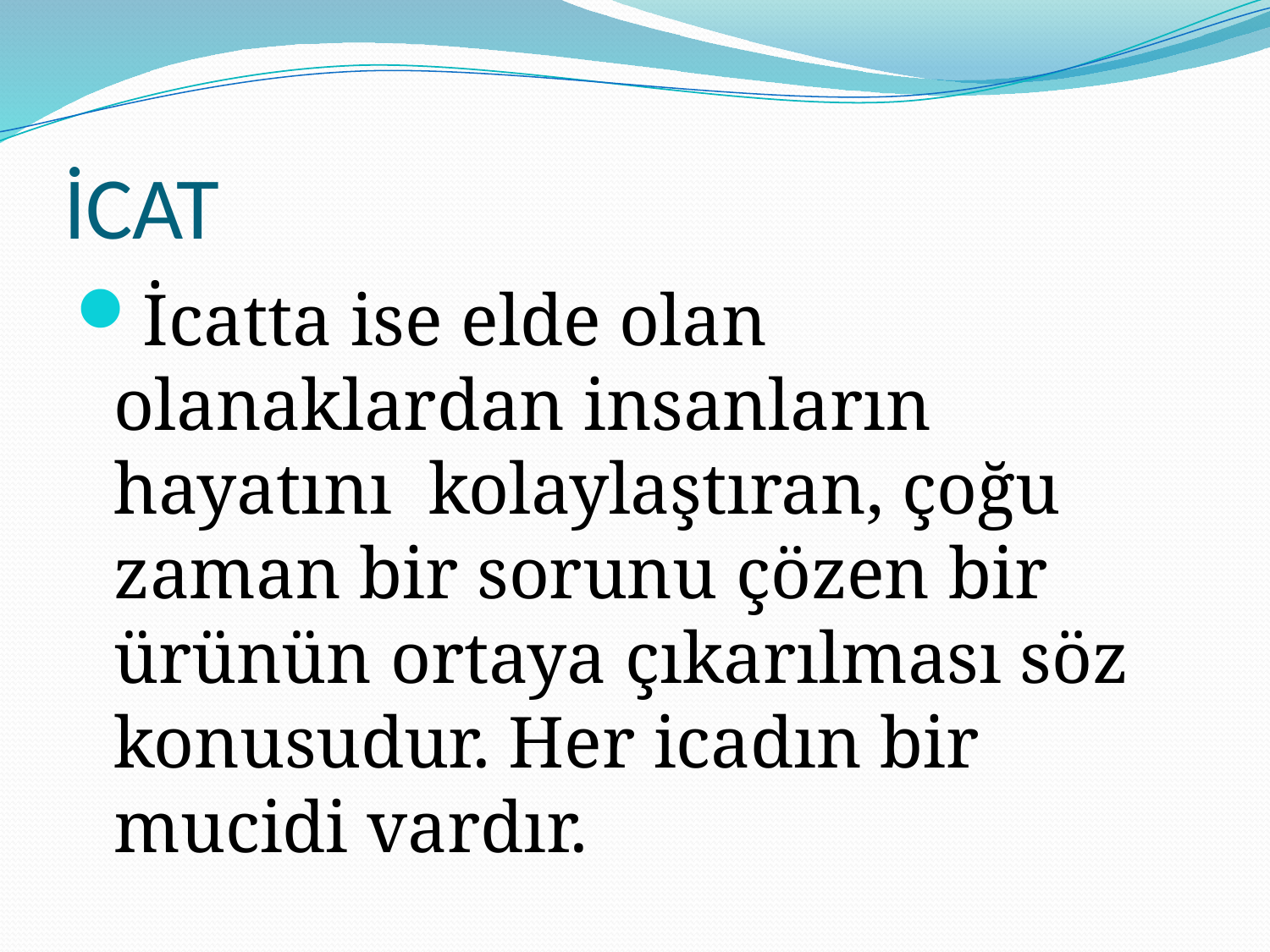

# İCAT
İcatta ise elde olan olanaklardan insanların hayatını  kolaylaştıran, çoğu zaman bir sorunu çözen bir ürünün ortaya çıkarılması söz konusudur. Her icadın bir mucidi vardır.